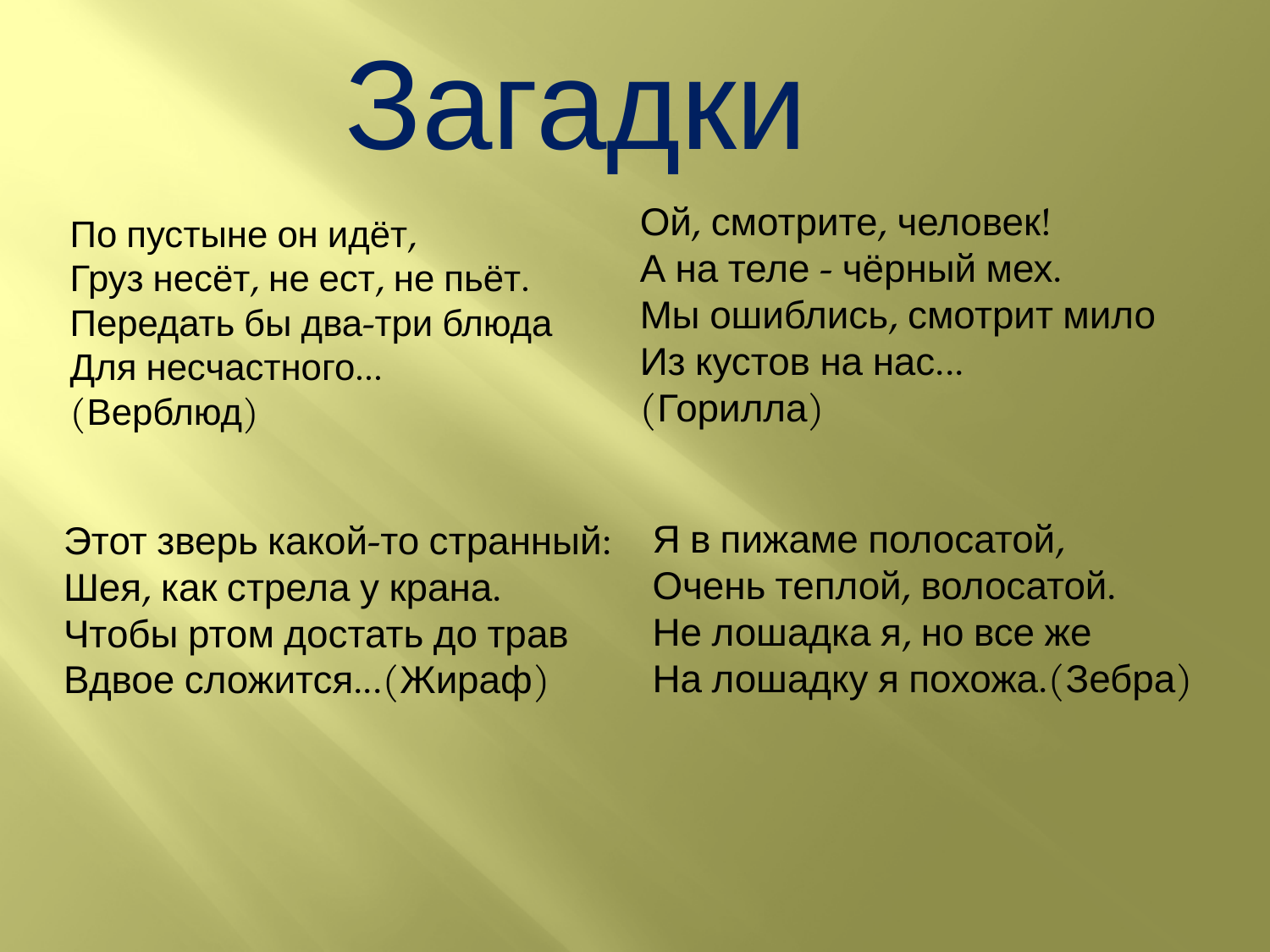

Загадки
Ой, смотрите, человек!
А на теле - чёрный мех.
Мы ошиблись, смотрит мило
Из кустов на нас...
(Горилла)
По пустыне он идёт,
Груз несёт, не ест, не пьёт.
Передать бы два-три блюда
Для несчастного...
(Верблюд)

Я в пижаме полосатой,
Очень теплой, волосатой.
Не лошадка я, но все же
На лошадку я похожа.(Зебра)
Этот зверь какой-то странный:
Шея, как стрела у крана.
Чтобы ртом достать до трав
Вдвое сложится...(Жираф)